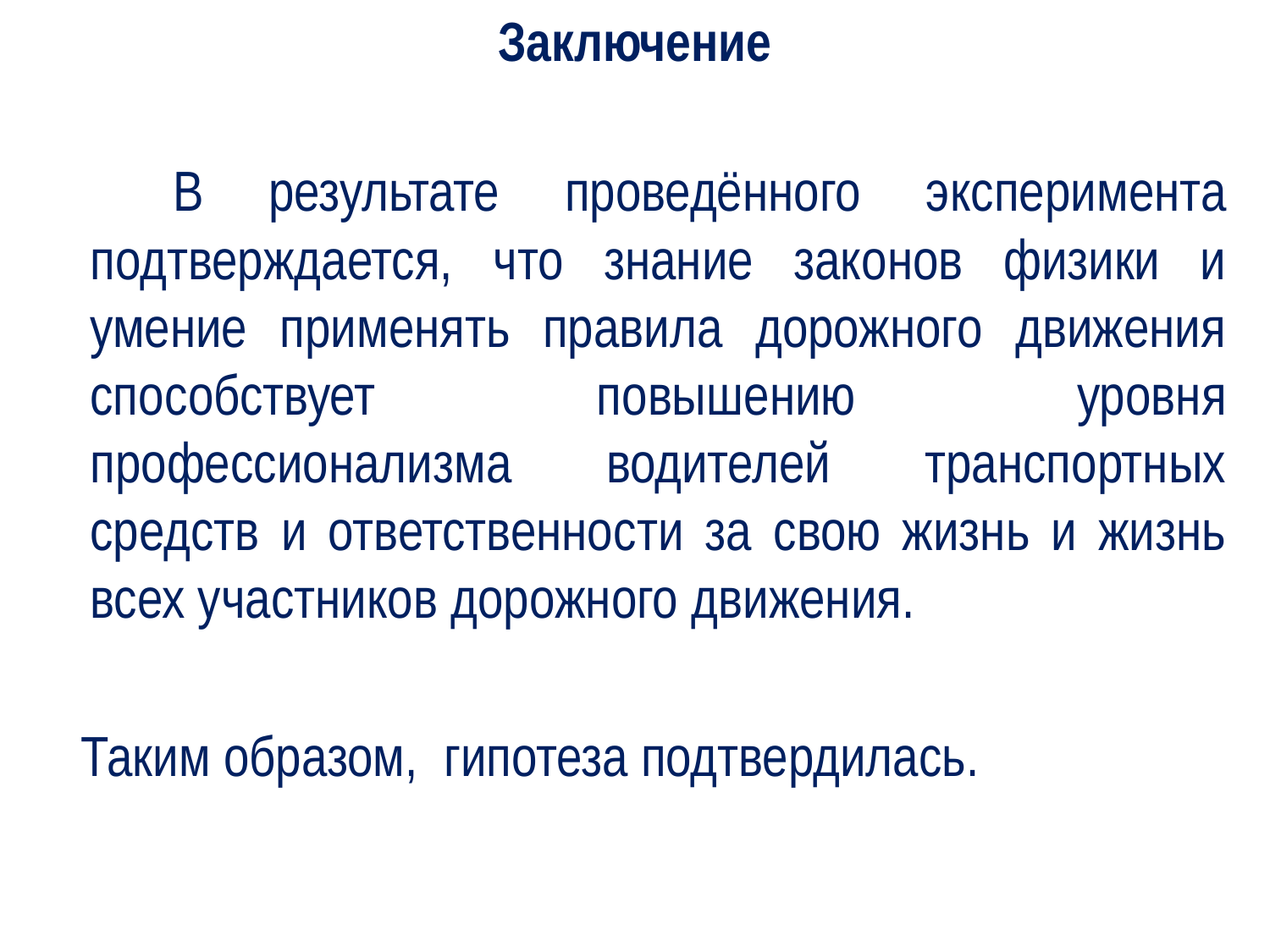

# Заключение
  В результате проведённого эксперимента подтверждается, что знание законов физики и умение применять правила дорожного движения способствует повышению уровня профессионализма водителей транспортных средств и ответственности за свою жизнь и жизнь всех участников дорожного движения.

   Таким образом,  гипотеза подтвердилась.